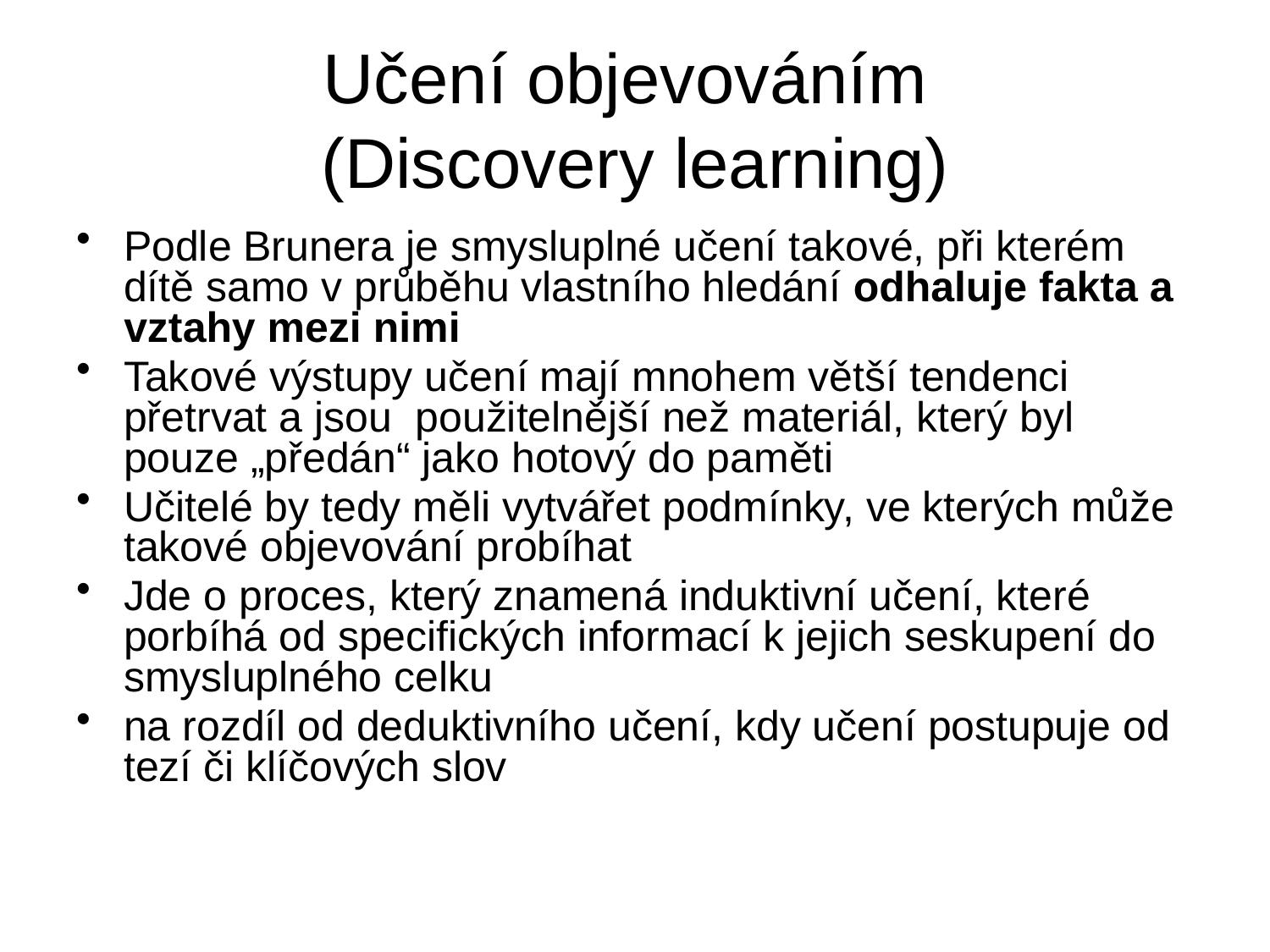

# Učení objevováním (Discovery learning)
Podle Brunera je smysluplné učení takové, při kterém dítě samo v průběhu vlastního hledání odhaluje fakta a vztahy mezi nimi
Takové výstupy učení mají mnohem větší tendenci přetrvat a jsou  použitelnější než materiál, který byl pouze „předán“ jako hotový do paměti
Učitelé by tedy měli vytvářet podmínky, ve kterých může takové objevování probíhat
Jde o proces, který znamená induktivní učení, které porbíhá od specifických informací k jejich seskupení do smysluplného celku
na rozdíl od deduktivního učení, kdy učení postupuje od tezí či klíčových slov